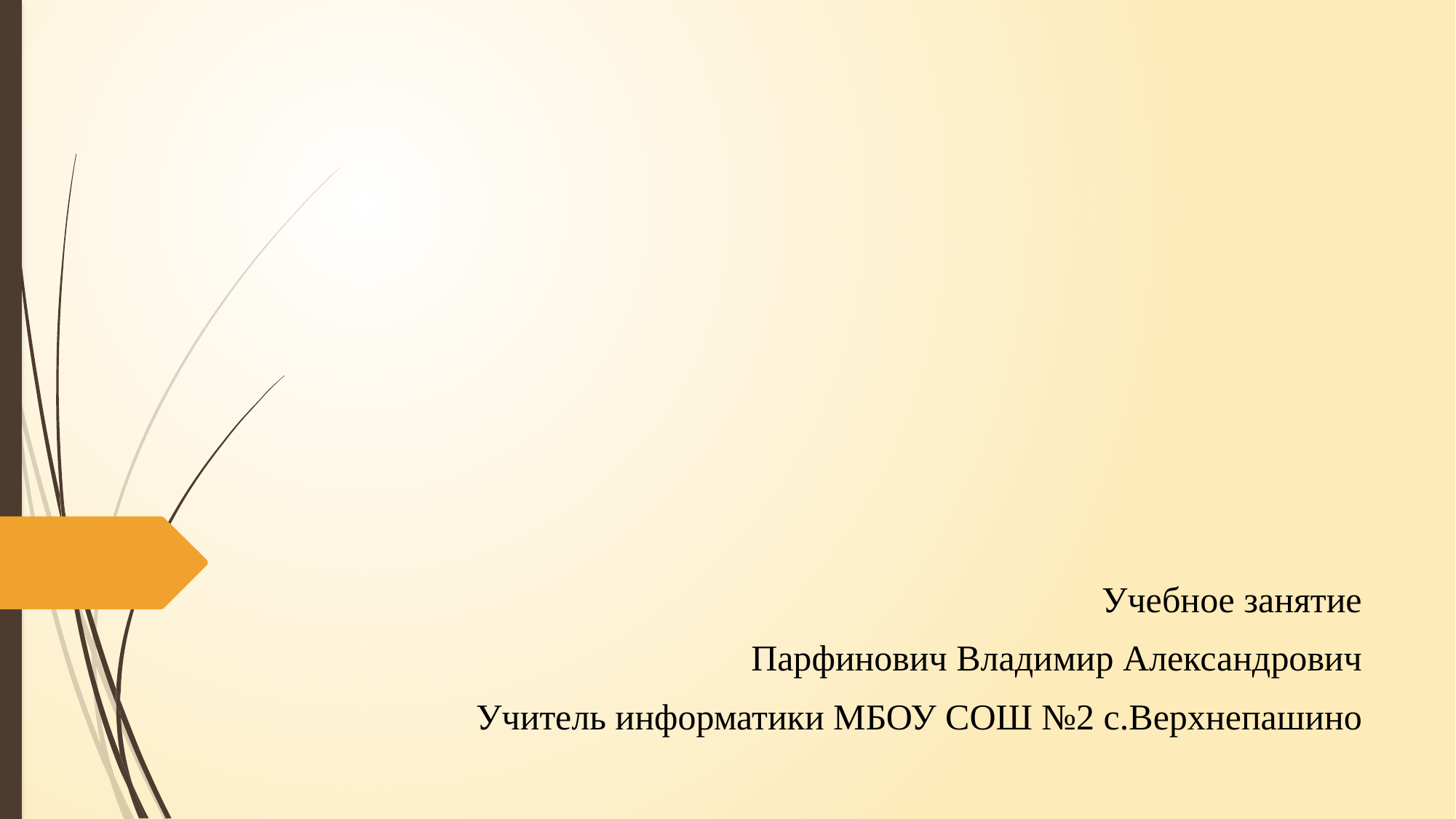

Учебное занятие
Парфинович Владимир Александрович
Учитель информатики МБОУ СОШ №2 с.Верхнепашино